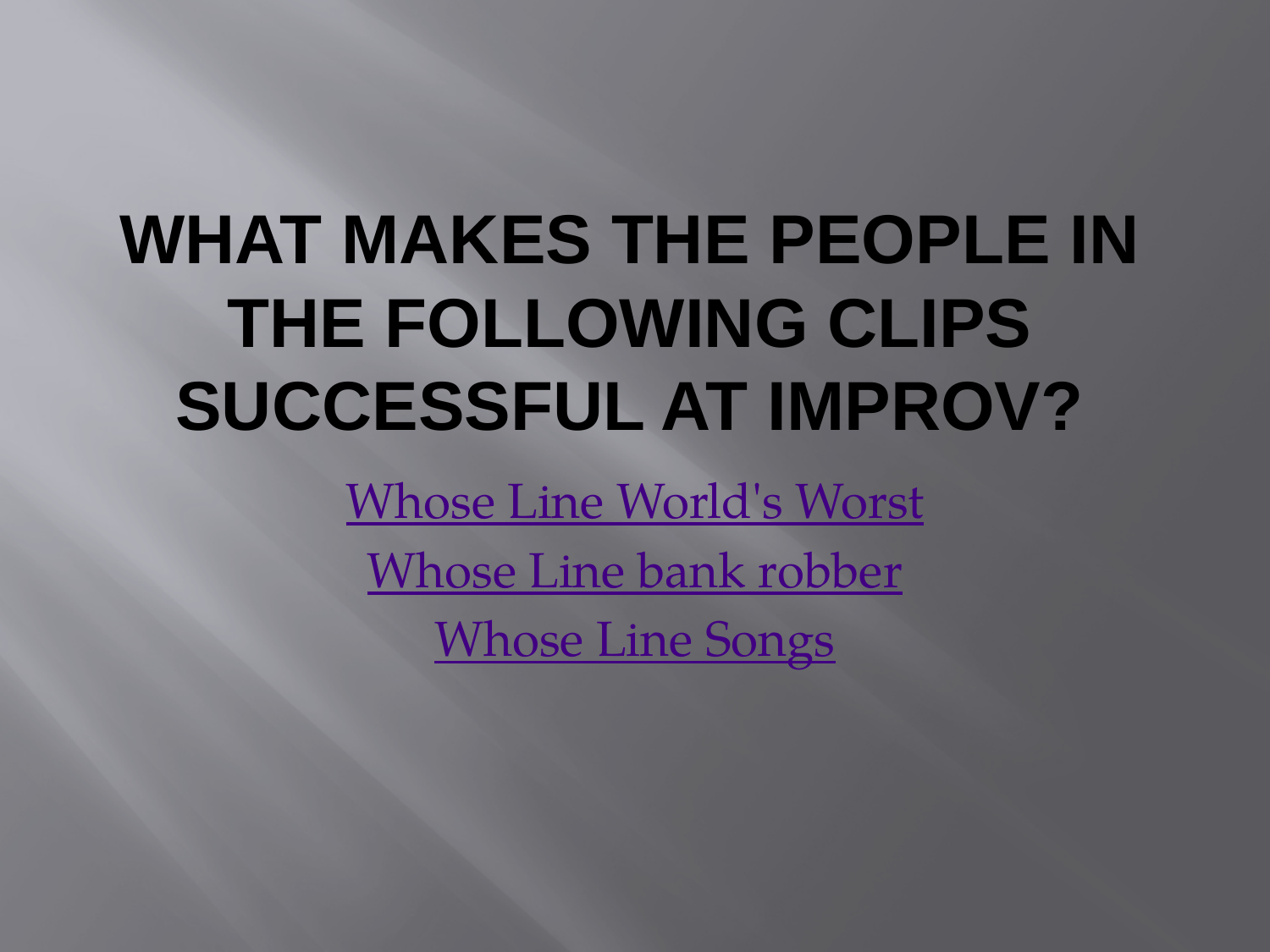

# What makes the people in the following clips successful at improv?
Whose Line World's Worst
Whose Line bank robber
Whose Line Songs